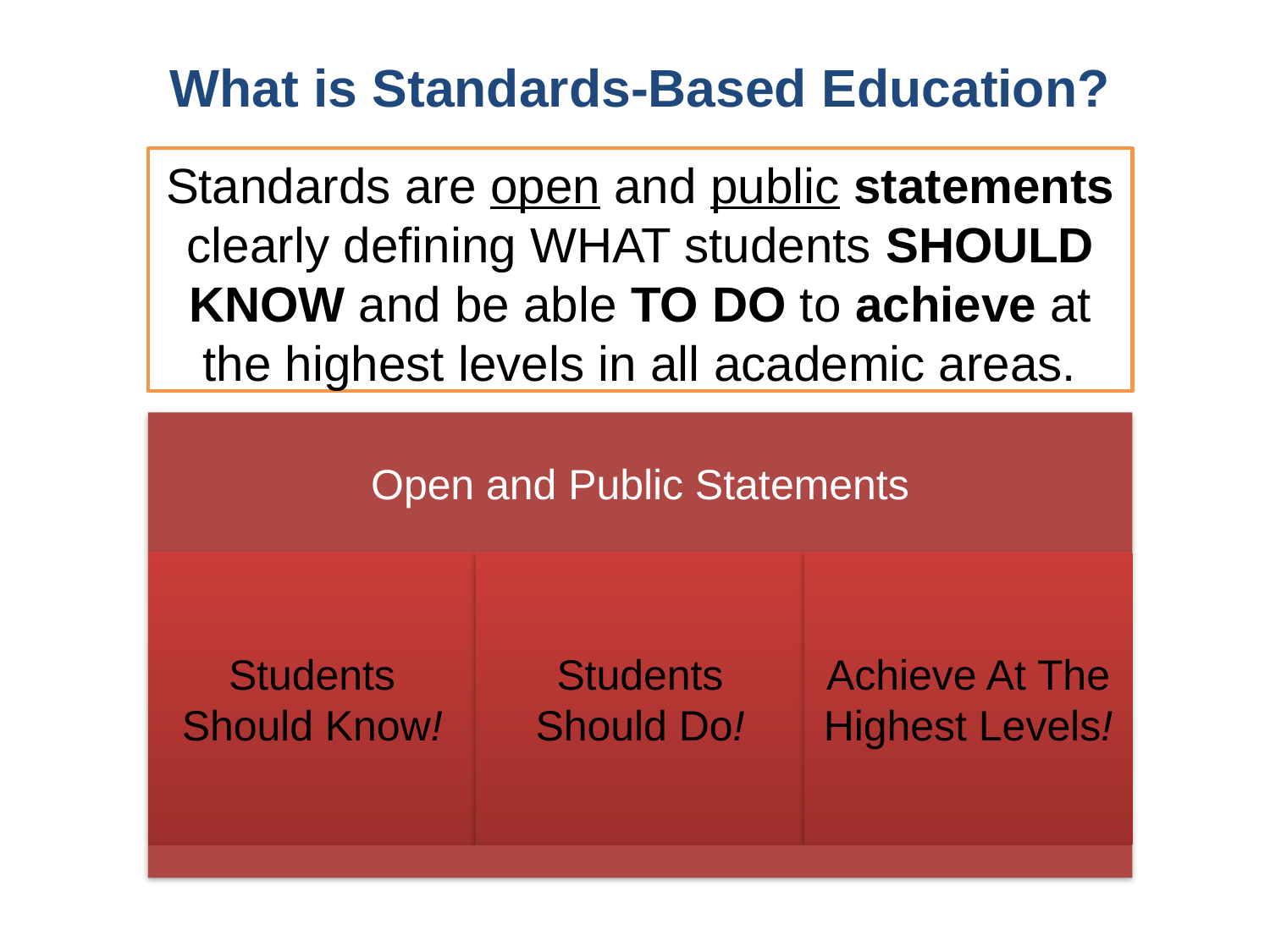

What is Standards-Based Education?
Standards are open and public statements clearly defining WHAT students SHOULD KNOW and be able TO DO to achieve at the highest levels in all academic areas.

Open and Public Statements
Students Should Know!
Students Should Do!
Achieve At The Highest Levels!